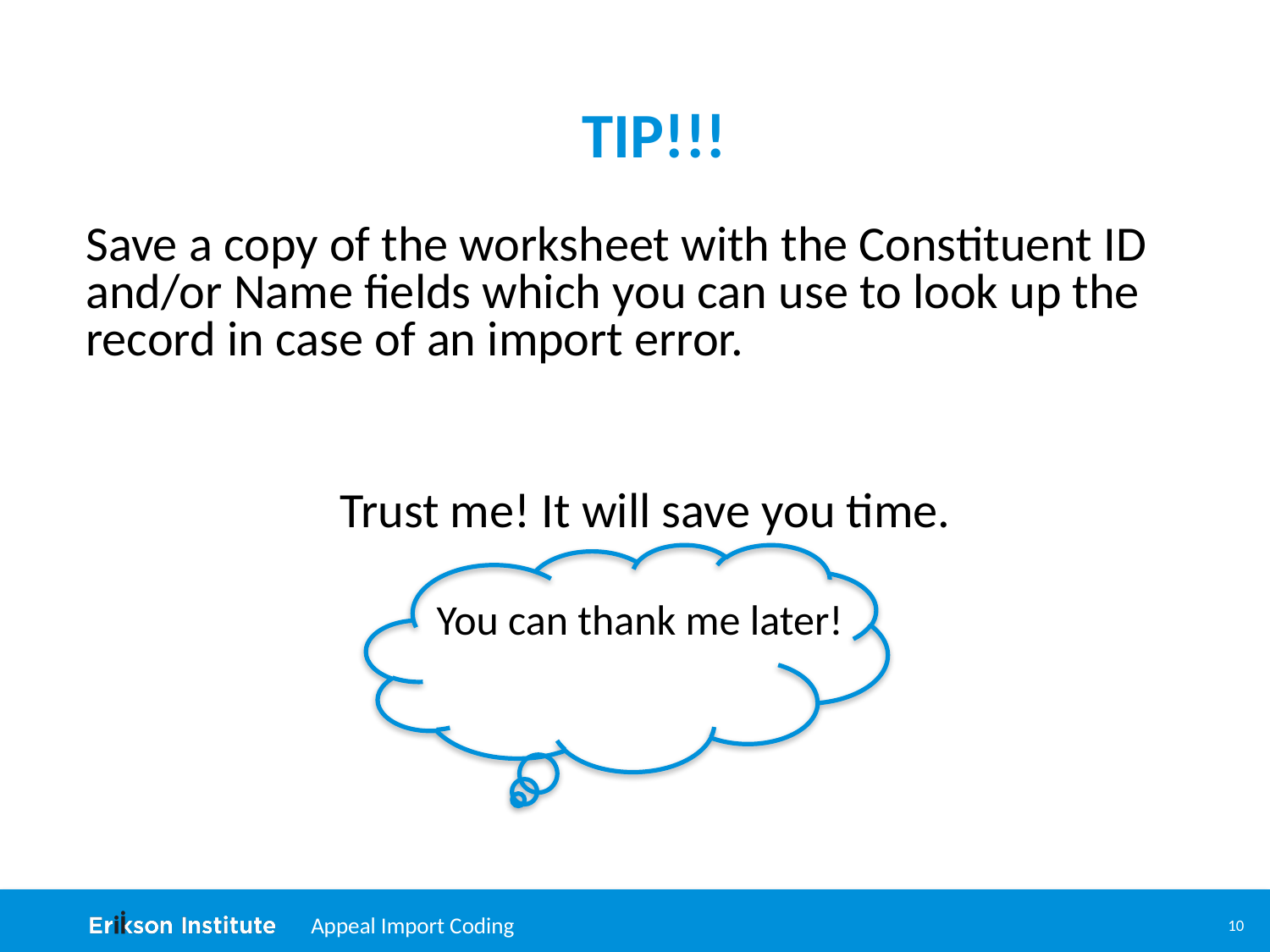

# TIP!!!
Save a copy of the worksheet with the Constituent ID and/or Name fields which you can use to look up the record in case of an import error.

 Trust me! It will save you time.

You can thank me later!

Appeal Import Coding
10